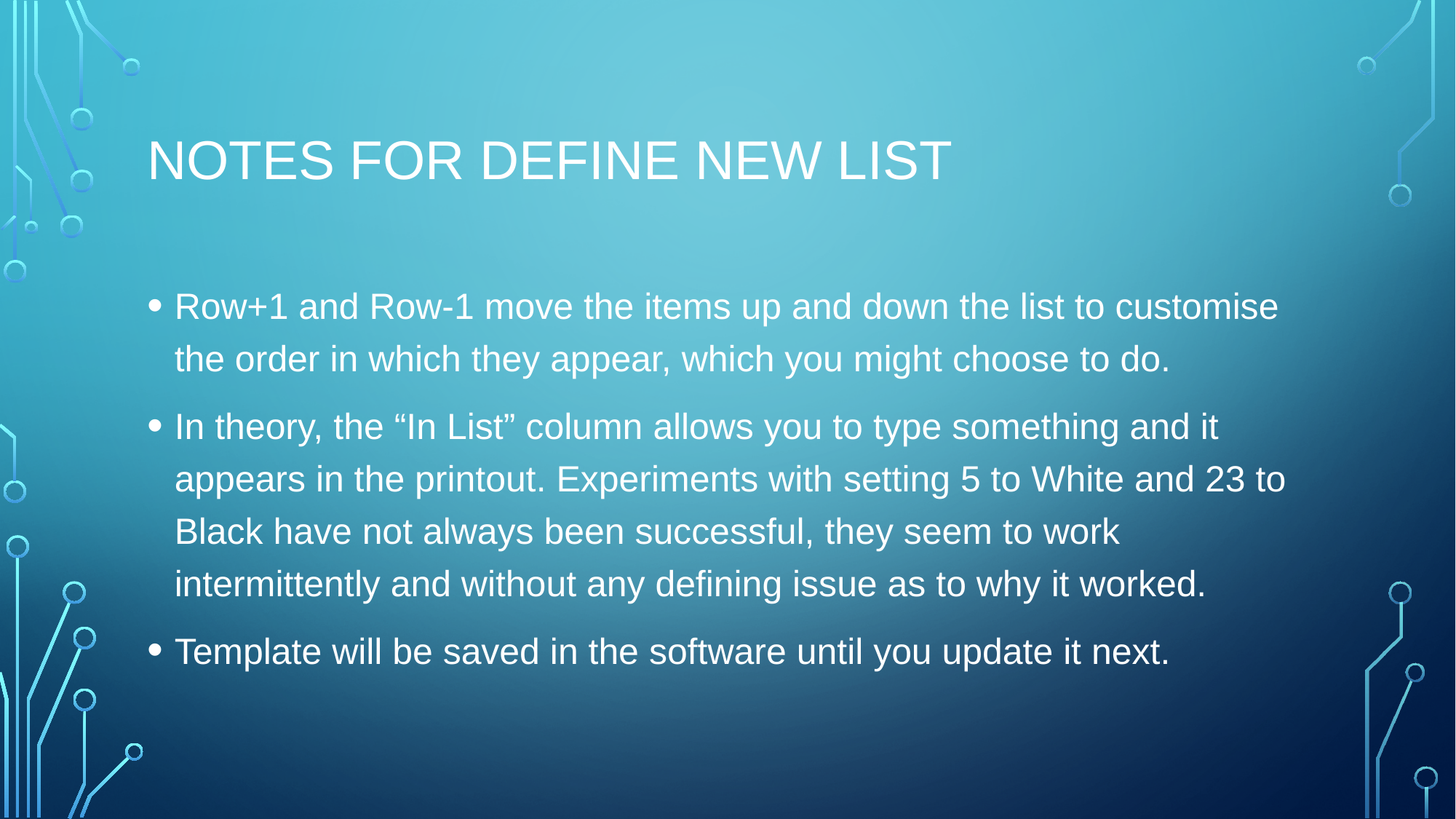

# NOTES FOR DEFINE NEW LIST
Row+1 and Row-1 move the items up and down the list to customise the order in which they appear, which you might choose to do.
In theory, the “In List” column allows you to type something and it appears in the printout. Experiments with setting 5 to White and 23 to Black have not always been successful, they seem to work intermittently and without any defining issue as to why it worked.
Template will be saved in the software until you update it next.